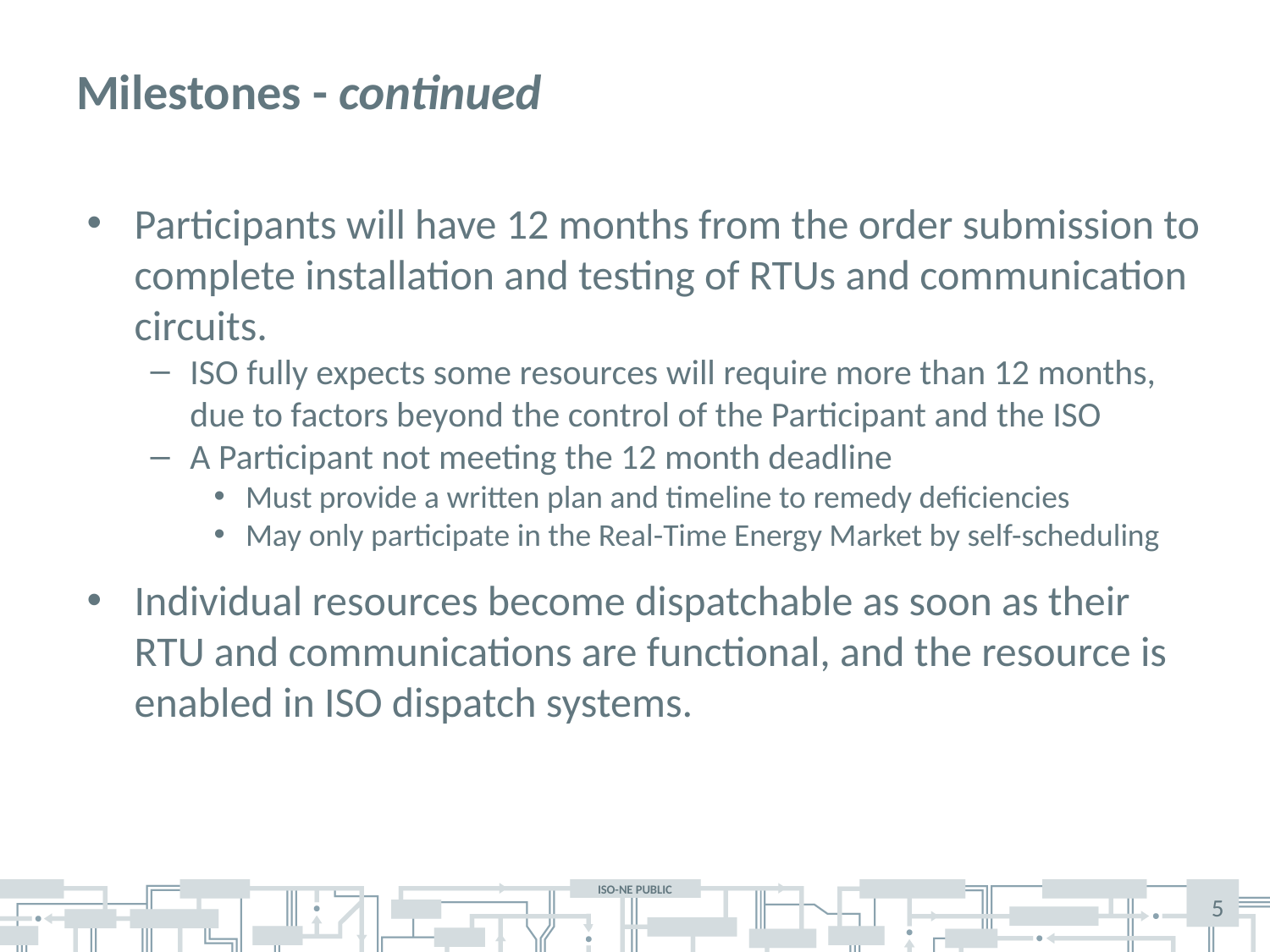

# Milestones - continued
Participants will have 12 months from the order submission to complete installation and testing of RTUs and communication circuits.
ISO fully expects some resources will require more than 12 months, due to factors beyond the control of the Participant and the ISO
A Participant not meeting the 12 month deadline
Must provide a written plan and timeline to remedy deficiencies
May only participate in the Real-Time Energy Market by self-scheduling
Individual resources become dispatchable as soon as their RTU and communications are functional, and the resource is enabled in ISO dispatch systems.

5